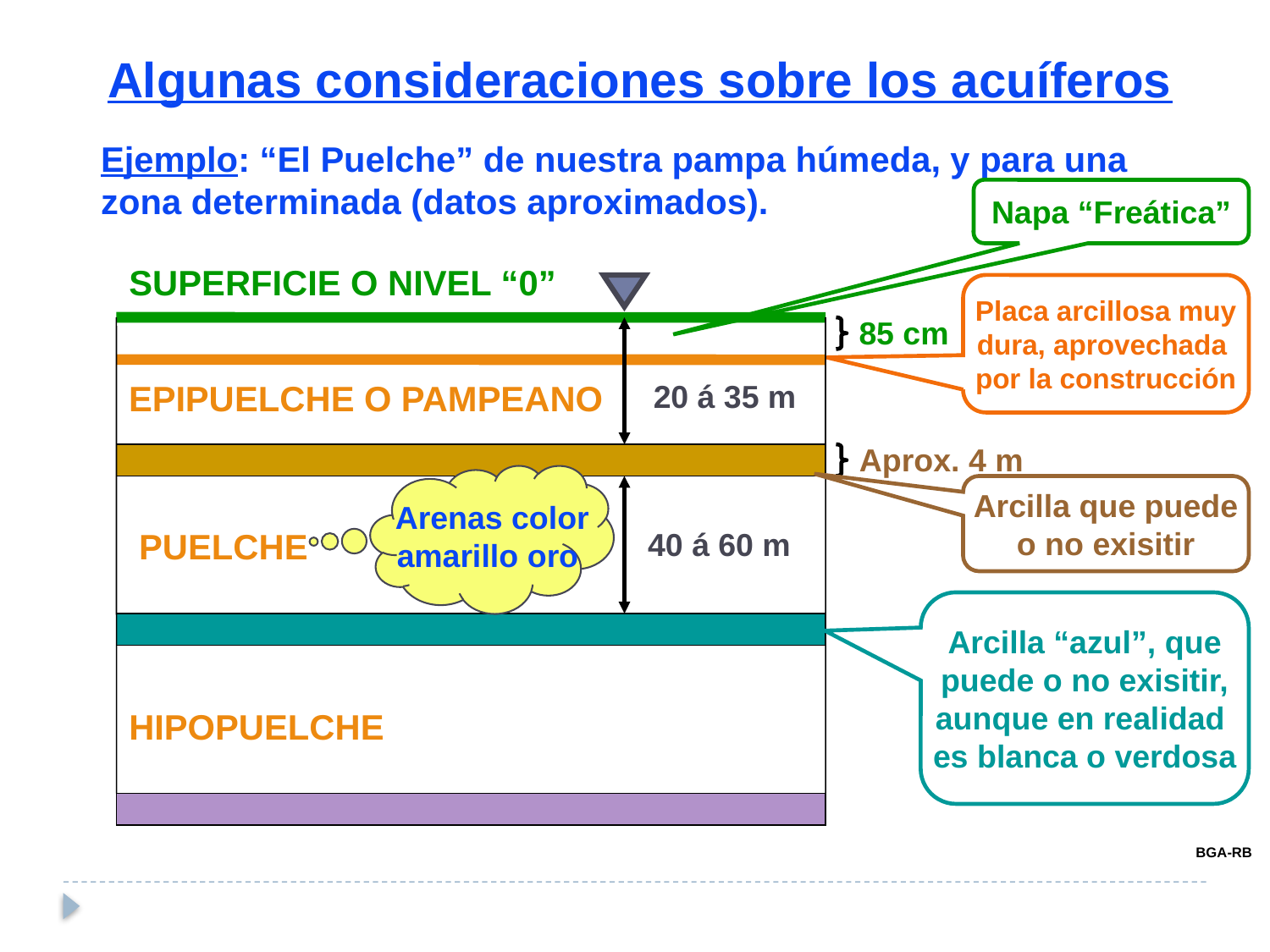

Algunas consideraciones sobre los acuíferos
Ejemplo: “El Puelche” de nuestra pampa húmeda, y para una zona determinada (datos aproximados).
Napa “Freática”
SUPERFICIE O NIVEL “0”

Placa arcillosa muy
dura, aprovechada
por la construcción
85 cm

EPIPUELCHE O PAMPEANO
20 á 35 m
Aprox. 4 m

  Arenas color
 amarillo oro

Arcilla que puede
o no exisitir
PUELCHE
40 á 60 m
Arcilla “azul”, que
puede o no exisitir,
aunque en realidad
es blanca o verdosa

HIPOPUELCHE

BGA-RB